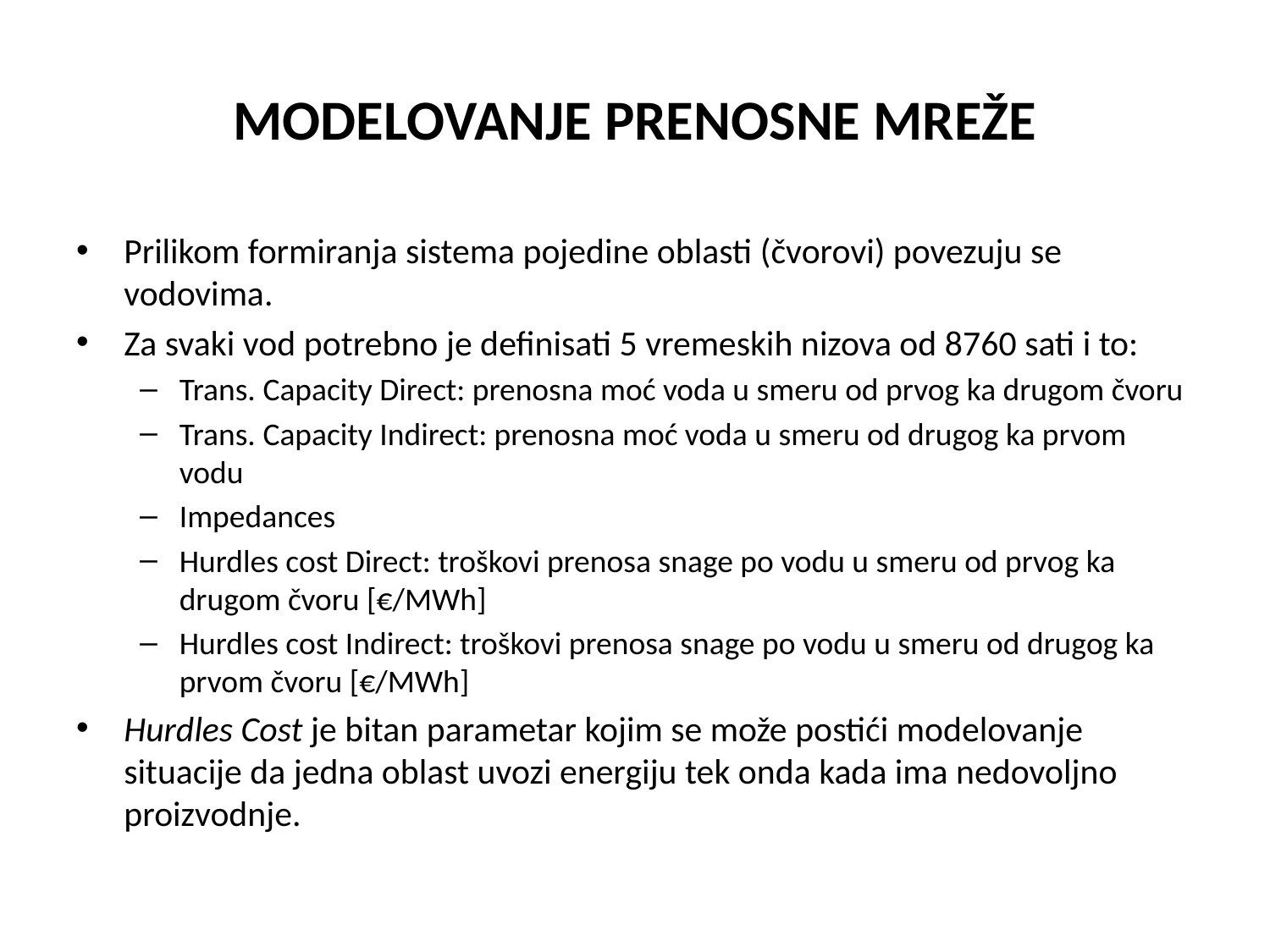

# MODELOVANJE PRENOSNE MREŽE
Prilikom formiranja sistema pojedine oblasti (čvorovi) povezuju se vodovima.
Za svaki vod potrebno je definisati 5 vremeskih nizova od 8760 sati i to:
Trans. Capacity Direct: prenosna moć voda u smeru od prvog ka drugom čvoru
Trans. Capacity Indirect: prenosna moć voda u smeru od drugog ka prvom vodu
Impedances
Hurdles cost Direct: troškovi prenosa snage po vodu u smeru od prvog ka drugom čvoru [€/MWh]
Hurdles cost Indirect: troškovi prenosa snage po vodu u smeru od drugog ka prvom čvoru [€/MWh]
Hurdles Cost je bitan parametar kojim se može postići modelovanje situacije da jedna oblast uvozi energiju tek onda kada ima nedovoljno proizvodnje.